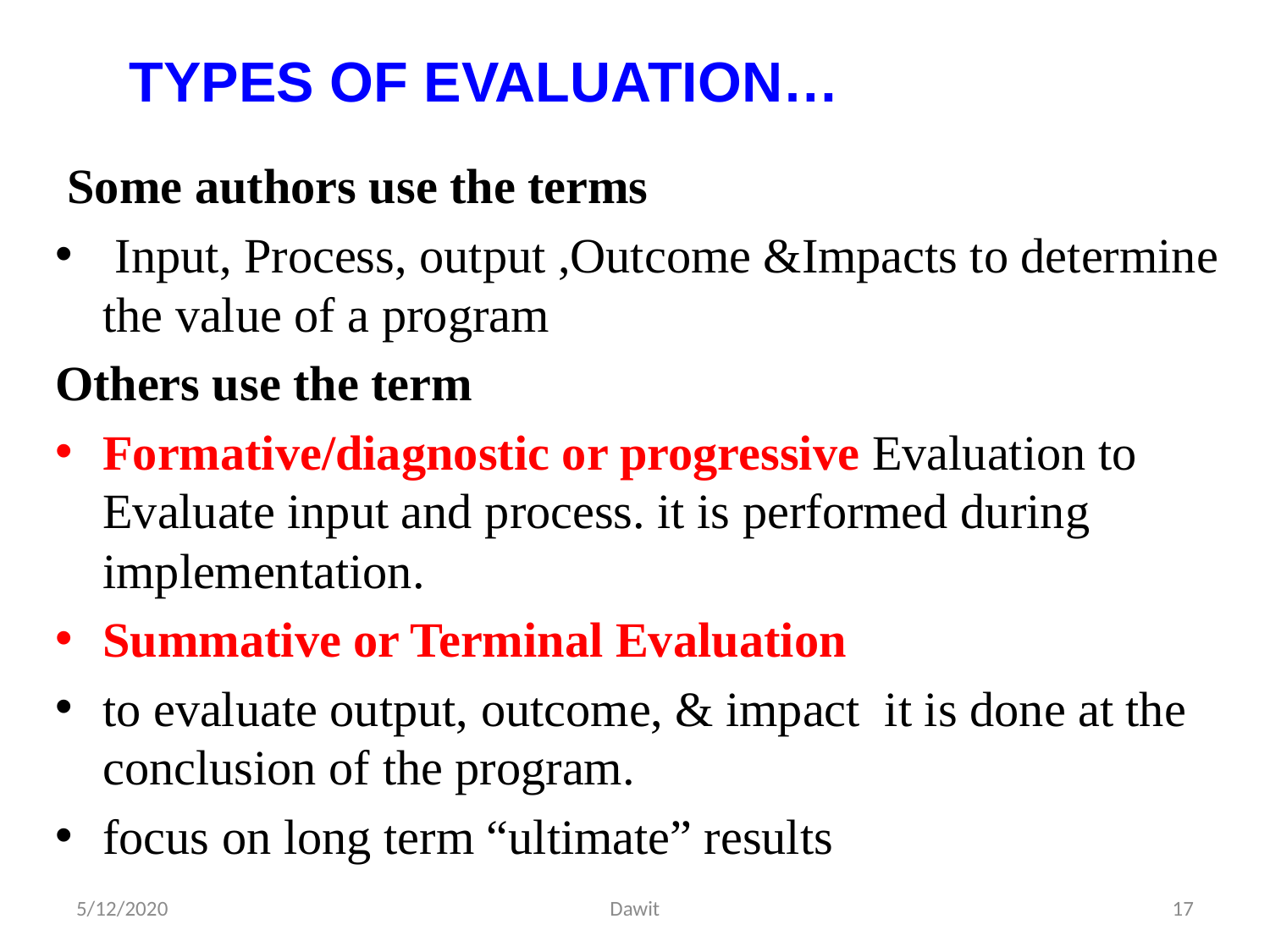

# TYPES OF EVALUATION…
 Some authors use the terms
 Input, Process, output ,Outcome &Impacts to determine the value of a program
Others use the term
Formative/diagnostic or progressive Evaluation to Evaluate input and process. it is performed during implementation.
Summative or Terminal Evaluation
to evaluate output, outcome, & impact  it is done at the conclusion of the program.
focus on long term “ultimate” results

5/12/2020
Dawit
17